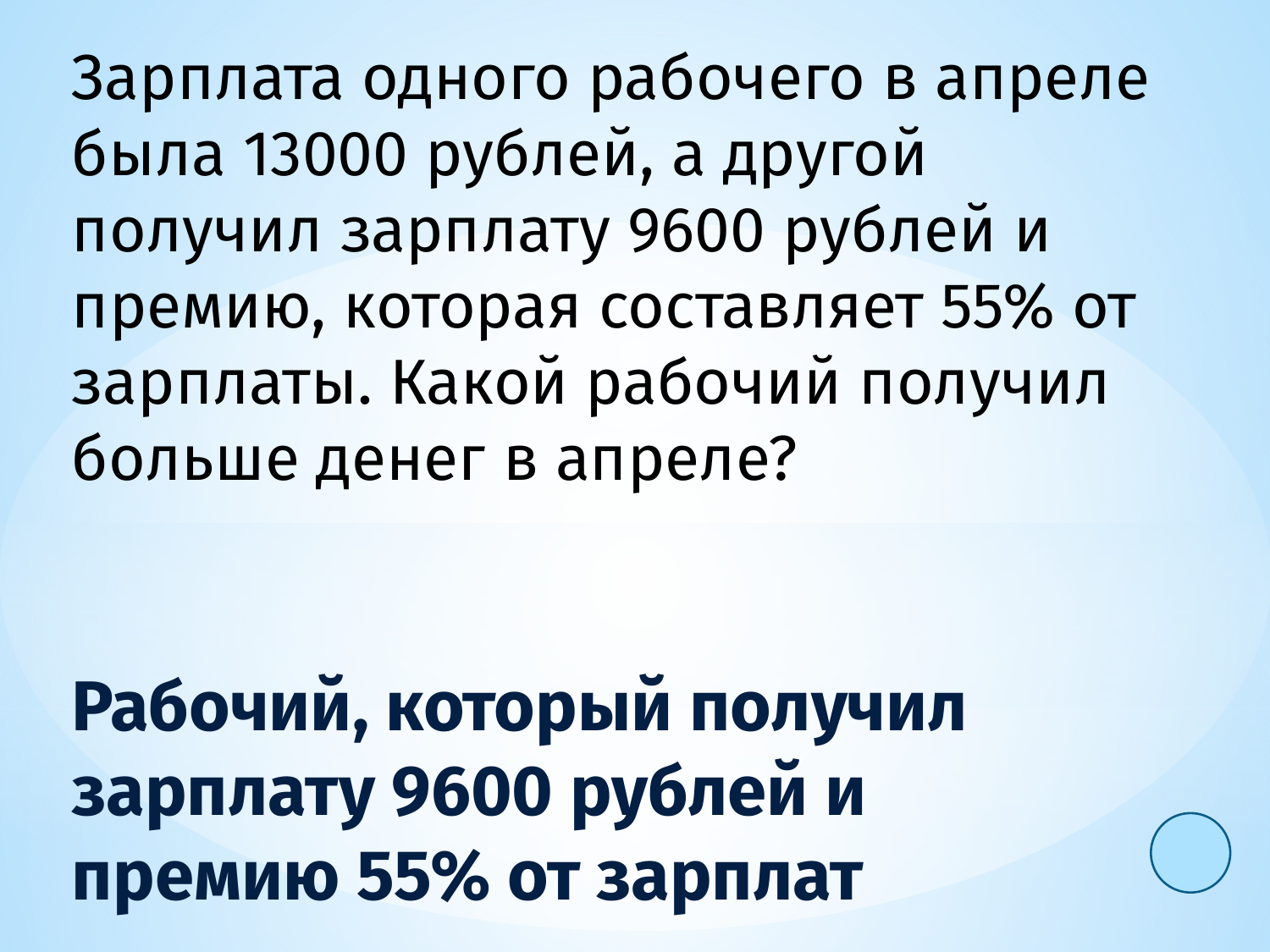

Зарплата одного рабочего в апреле была 13000 рублей, а другой получил зарплату 9600 рублей и премию, которая составляет 55% от зарплаты. Какой рабочий получил больше денег в апреле?

Рабочий, который получил зарплату 9600 рублей и премию 55% от зарплат